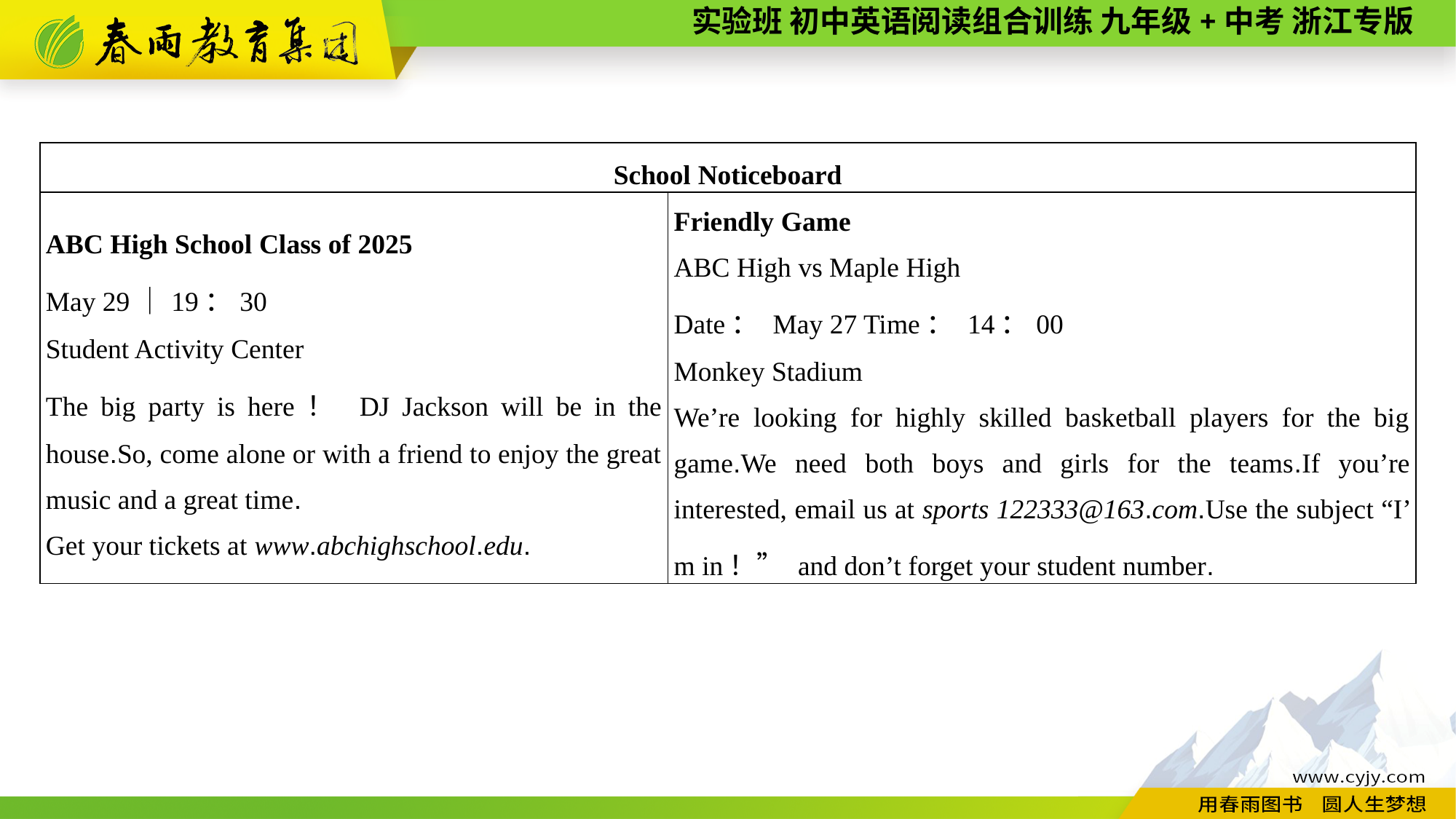

| School Noticeboard |  |
| --- | --- |
| ABC High School Class of 2025 May 29｜19：30 Student Activity Center The big party is here！ DJ Jackson will be in the house.So, come alone or with a friend to enjoy the great music and a great time. Get your tickets at www.abchighschool.edu. | Friendly Game ABC High vs Maple High Date： May 27 Time： 14：00 Monkey Stadium We’re looking for highly skilled basketball players for the big game.We need both boys and girls for the teams.If you’re interested, email us at sports 122333@163.com.Use the subject “I’ m in！” and don’t forget your student number. |